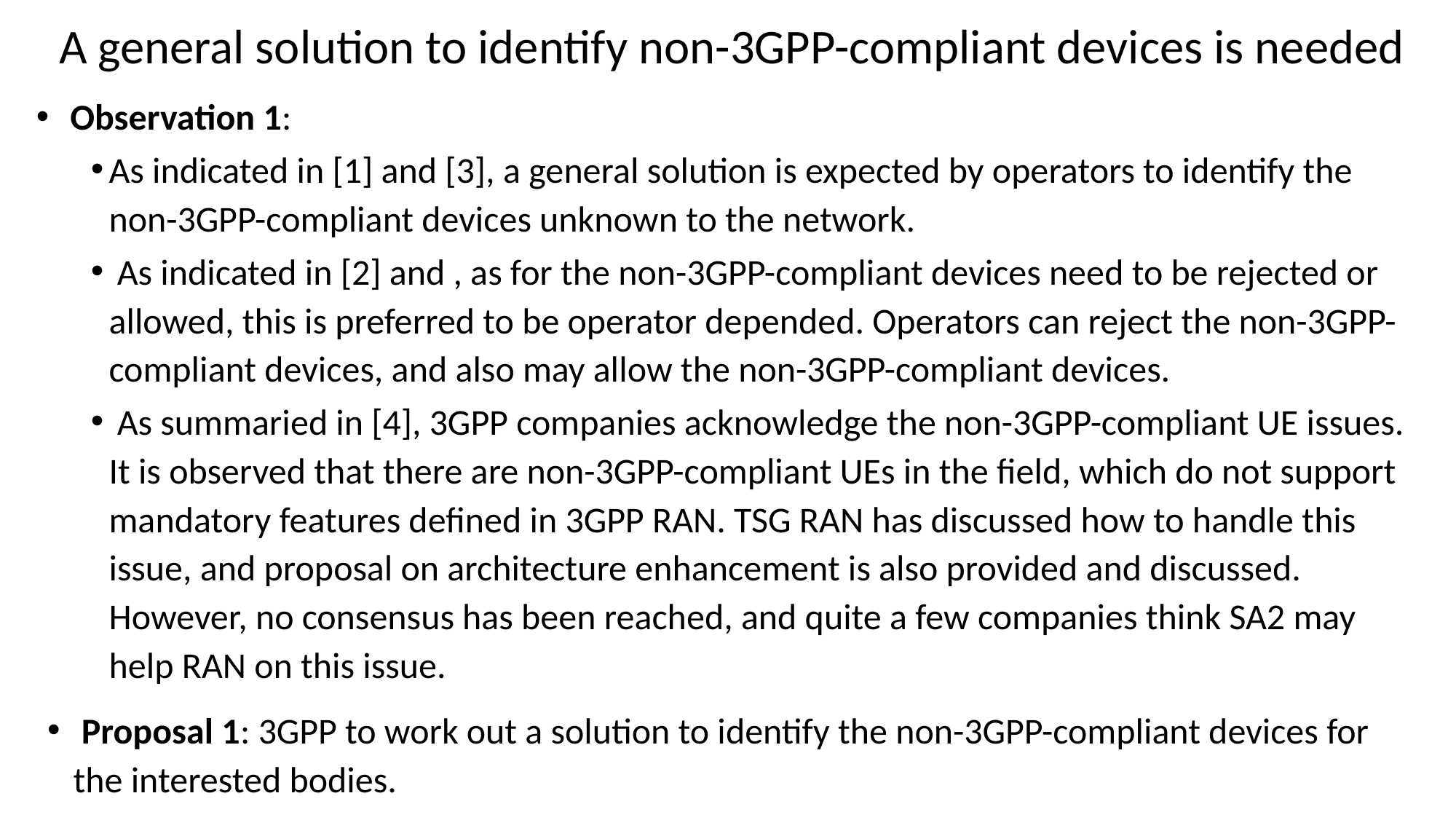

# A general solution to identify non-3GPP-compliant devices is needed
 Observation 1:
As indicated in [1] and [3], a general solution is expected by operators to identify the non-3GPP-compliant devices unknown to the network.
 As indicated in [2] and , as for the non-3GPP-compliant devices need to be rejected or allowed, this is preferred to be operator depended. Operators can reject the non-3GPP-compliant devices, and also may allow the non-3GPP-compliant devices.
 As summaried in [4], 3GPP companies acknowledge the non-3GPP-compliant UE issues. It is observed that there are non-3GPP-compliant UEs in the field, which do not support mandatory features defined in 3GPP RAN. TSG RAN has discussed how to handle this issue, and proposal on architecture enhancement is also provided and discussed. However, no consensus has been reached, and quite a few companies think SA2 may help RAN on this issue.
 Proposal 1: 3GPP to work out a solution to identify the non-3GPP-compliant devices for the interested bodies.